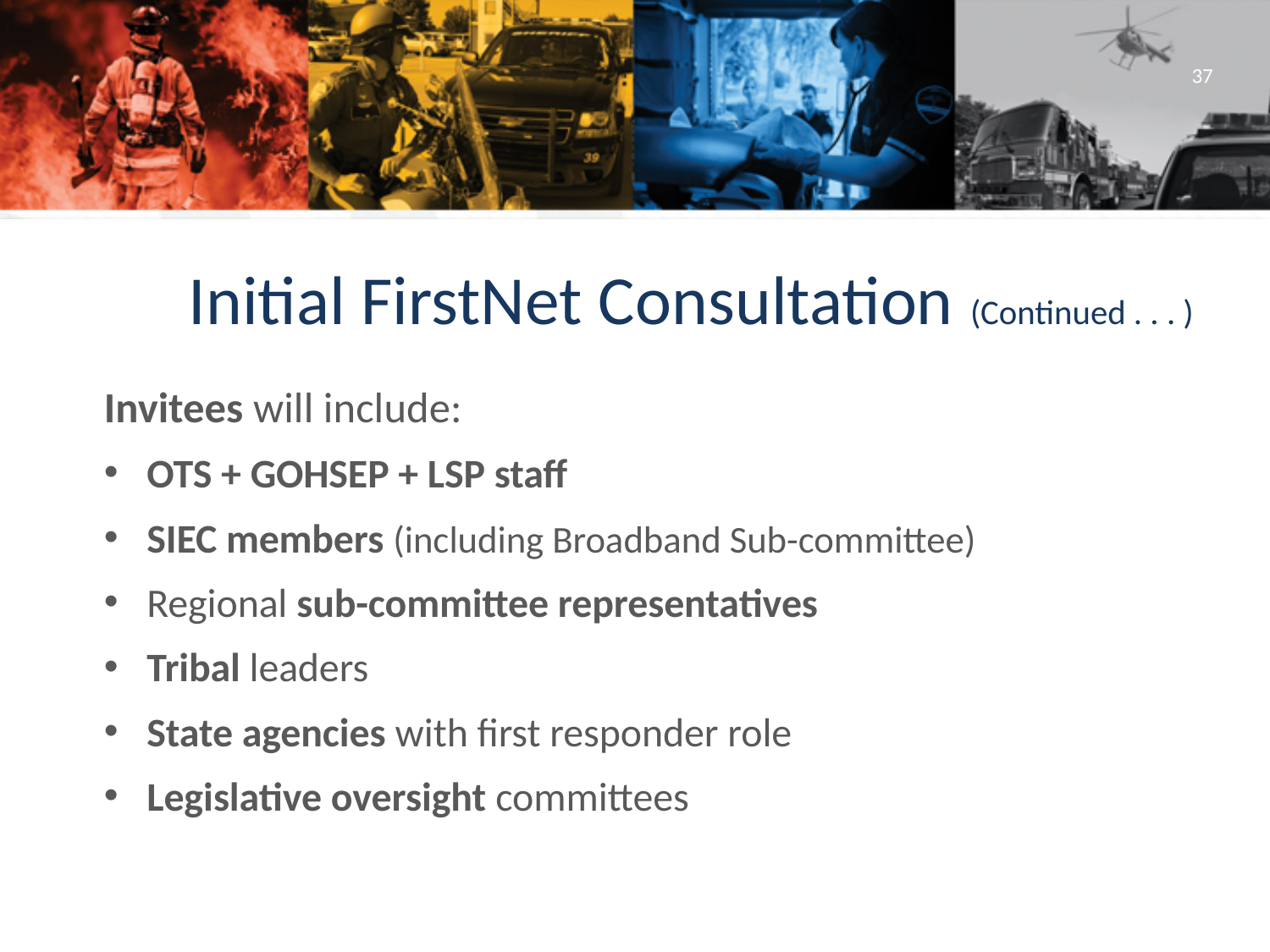

37

# Initial FirstNet Consultation (Continued . . . )
Invitees will include:
OTS + GOHSEP + LSP staff
SIEC members (including Broadband Sub-committee)
Regional sub-committee representatives
Tribal leaders
State agencies with first responder role
Legislative oversight committees